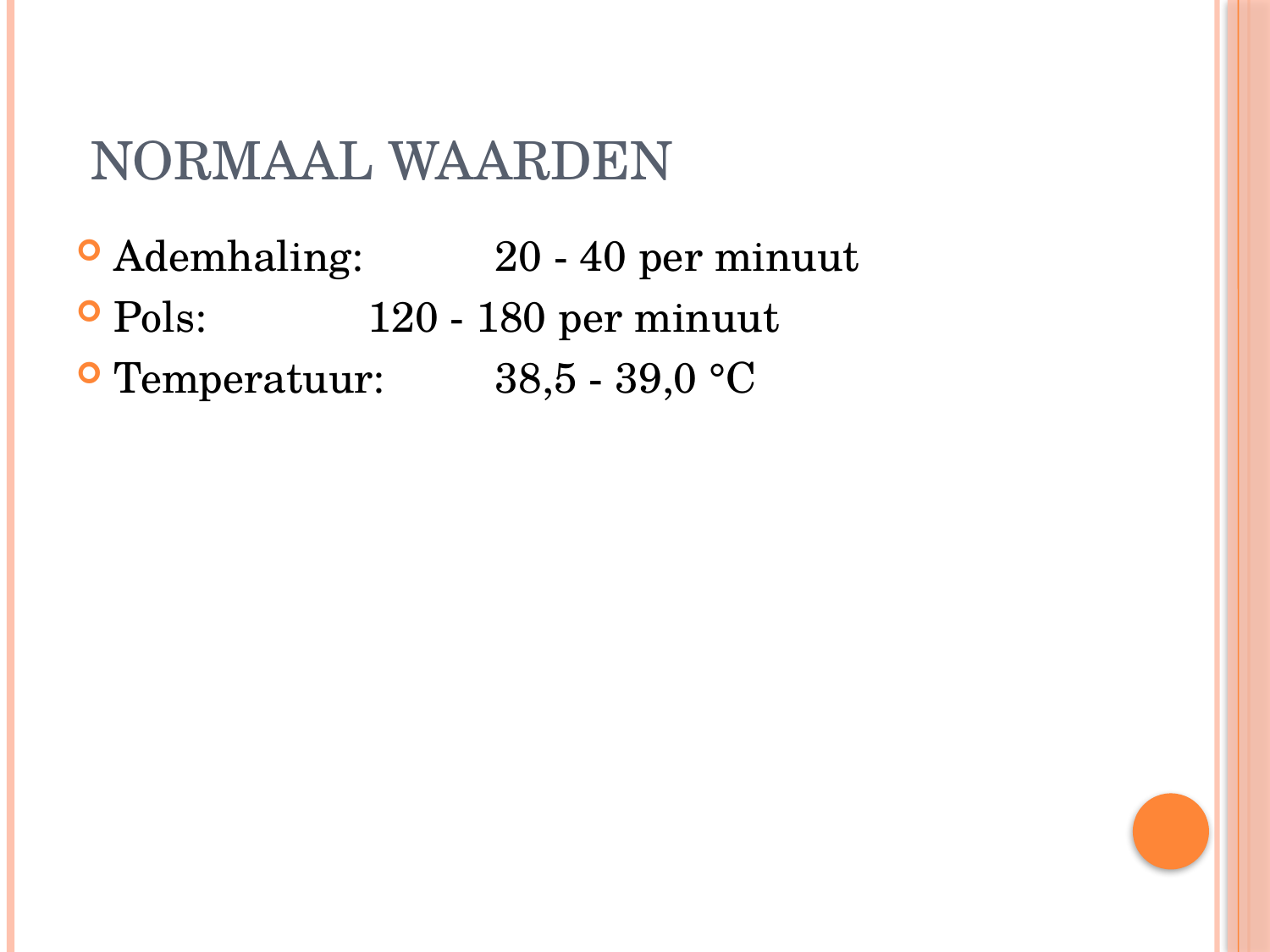

# normaal waarden
Ademhaling: 	20 - 40 per minuut
Pols: 		120 - 180 per minuut
Temperatuur: 	38,5 - 39,0 °C